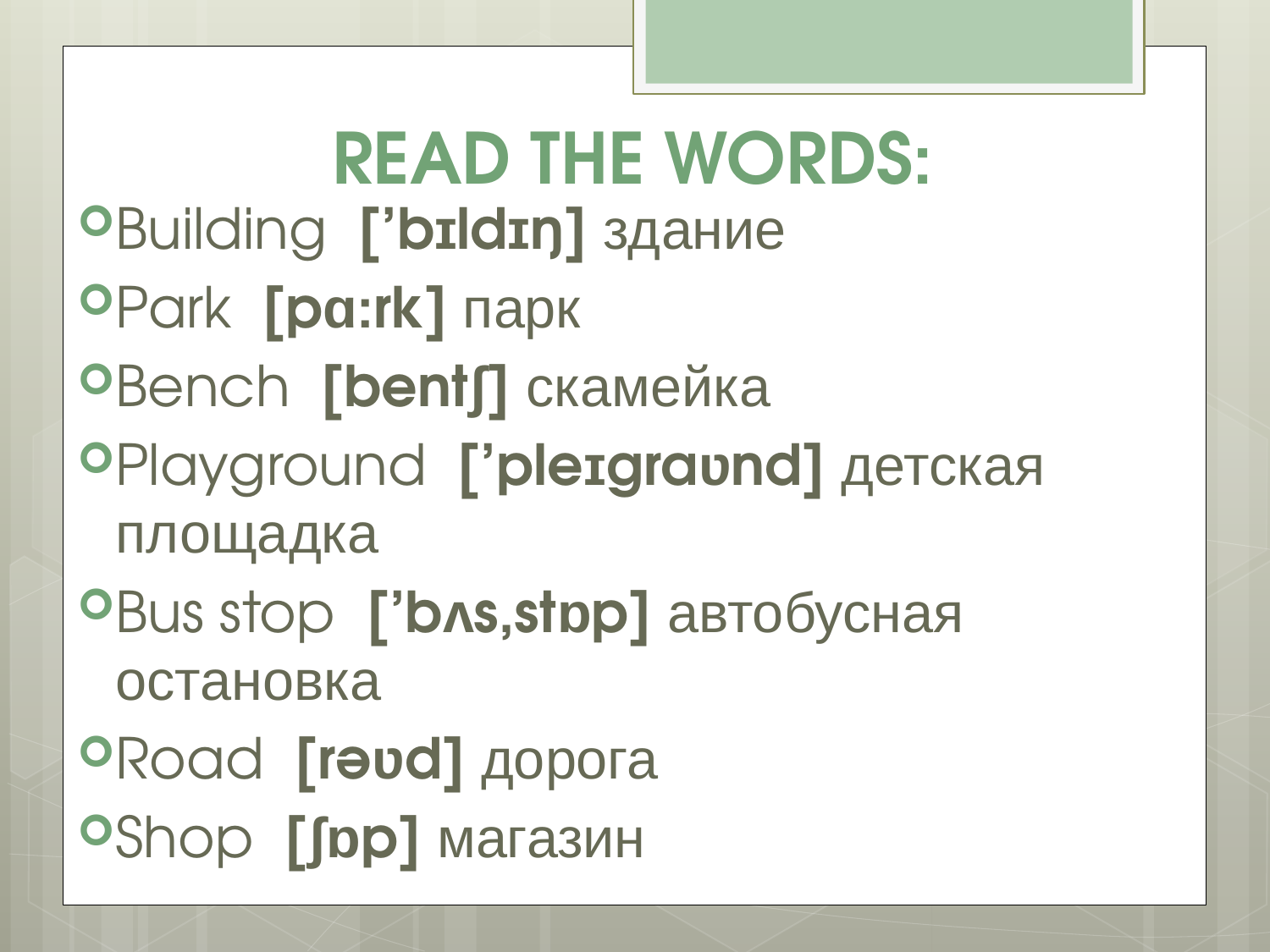

# READ THE WORDS:
Building  [’bɪldɪŋ] здание
Park  [pɑ:rk] парк
Bench  [bentʃ] скамейка
Playground  [’pleɪgraʋnd] детская площадка
Bus stop  [’bʌs‚stɒp] автобусная остановка
Road  [rəʋd] дорога
Shop  [ʃɒp] магазин